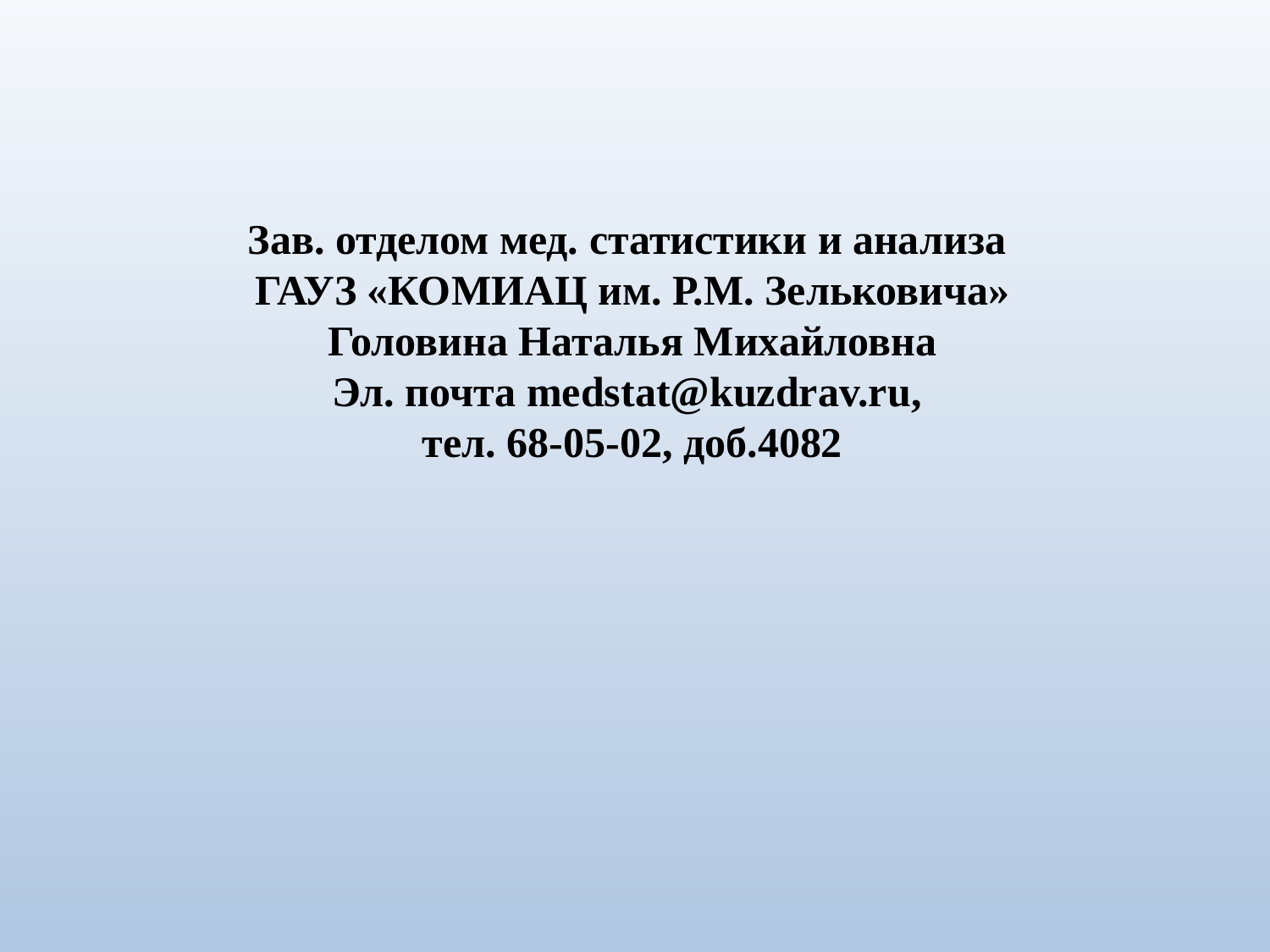

Зав. отделом мед. статистики и анализа
ГАУЗ «КОМИАЦ им. Р.М. Зельковича»
Головина Наталья Михайловна
Эл. почта medstat@kuzdrav.ru,
тел. 68-05-02, доб.4082